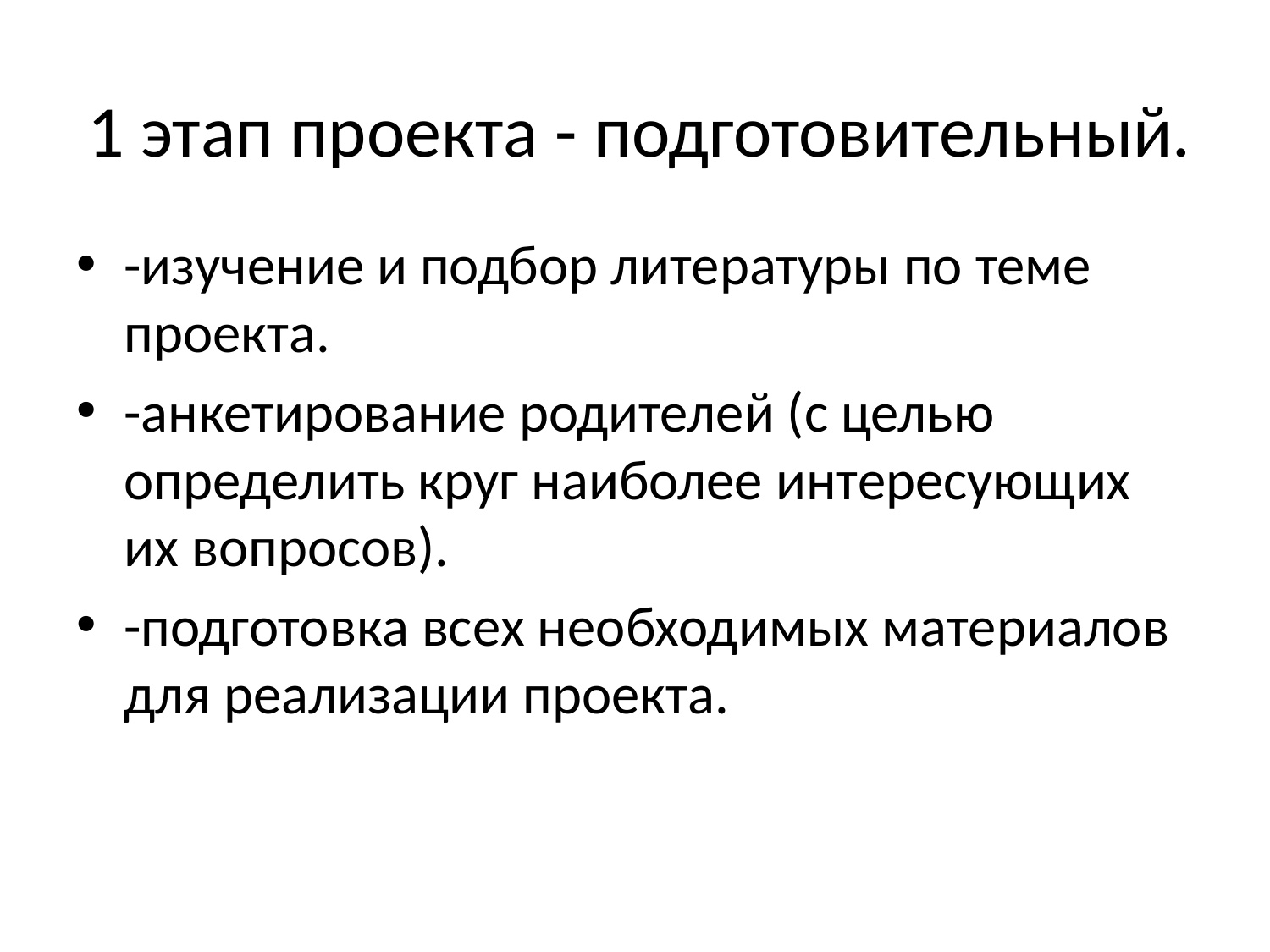

# 1 этап проекта - подготовительный.
-изучение и подбор литературы по теме проекта.
-анкетирование родителей (с целью определить круг наиболее интересующих их вопросов).
-подготовка всех необходимых материалов для реализации проекта.